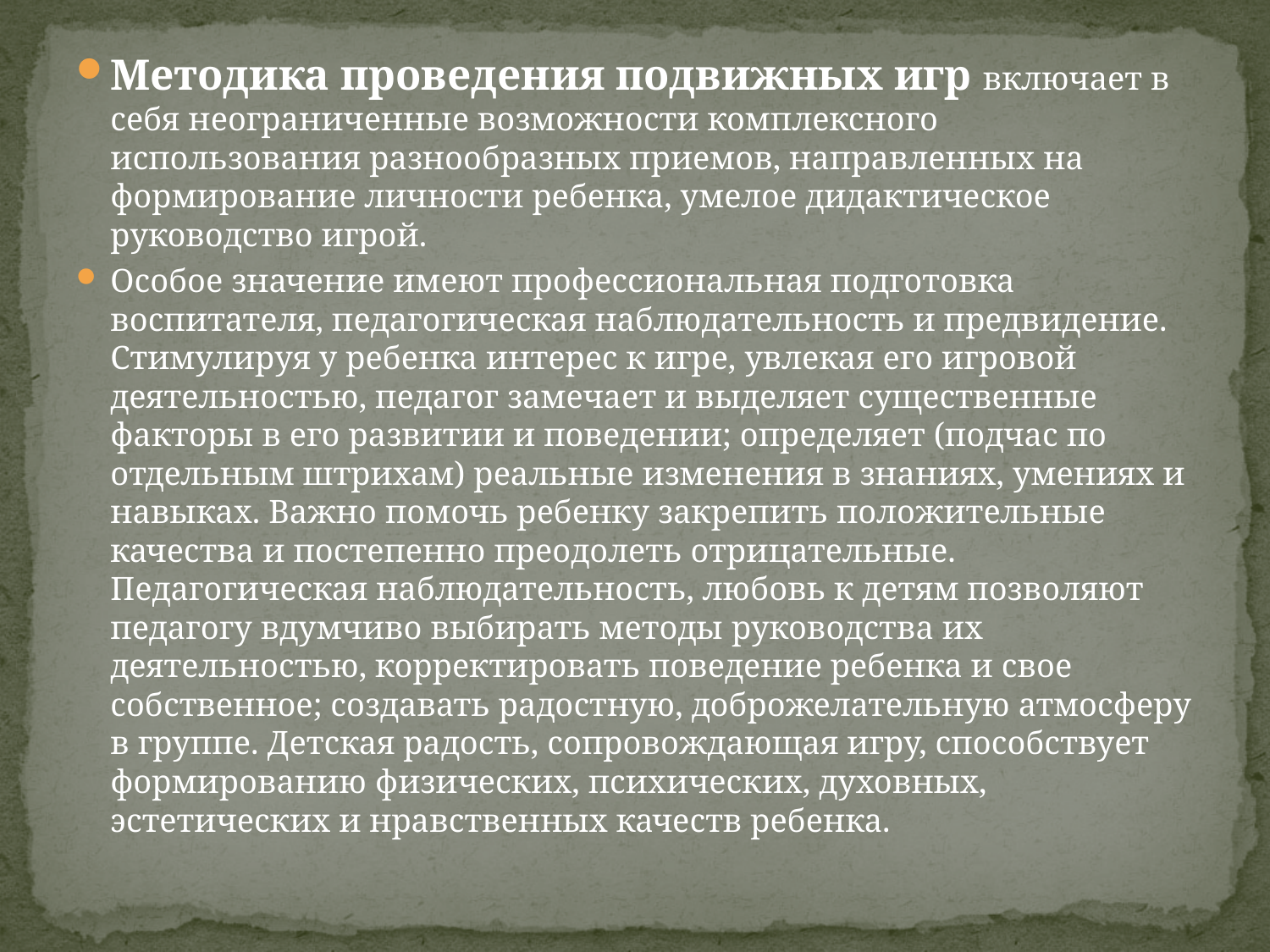

#
Методика проведения подвижных игр включает в себя неограниченные возможности комплексного использования разнообразных приемов, направленных на формирование личности ребенка, умелое дидактическое руководство игрой.
Особое значение имеют профессиональная подготовка воспитателя, педагогическая наблюдательность и предвидение. Стимулируя у ребенка интерес к игре, увлекая его игровой деятельностью, педагог замечает и выделяет существенные факторы в его развитии и поведении; определяет (подчас по отдельным штрихам) реальные изменения в знаниях, умениях и навыках. Важно помочь ребенку закрепить положительные качества и постепенно преодолеть отрицательные. Педагогическая наблюдательность, любовь к детям позволяют педагогу вдумчиво выбирать методы руководства их деятельностью, корректировать поведение ребенка и свое собственное; создавать радостную, доброжелательную атмосферу в группе. Детская радость, сопровождающая игру, способствует формированию физических, психических, духовных, эстетических и нравственных качеств ребенка.